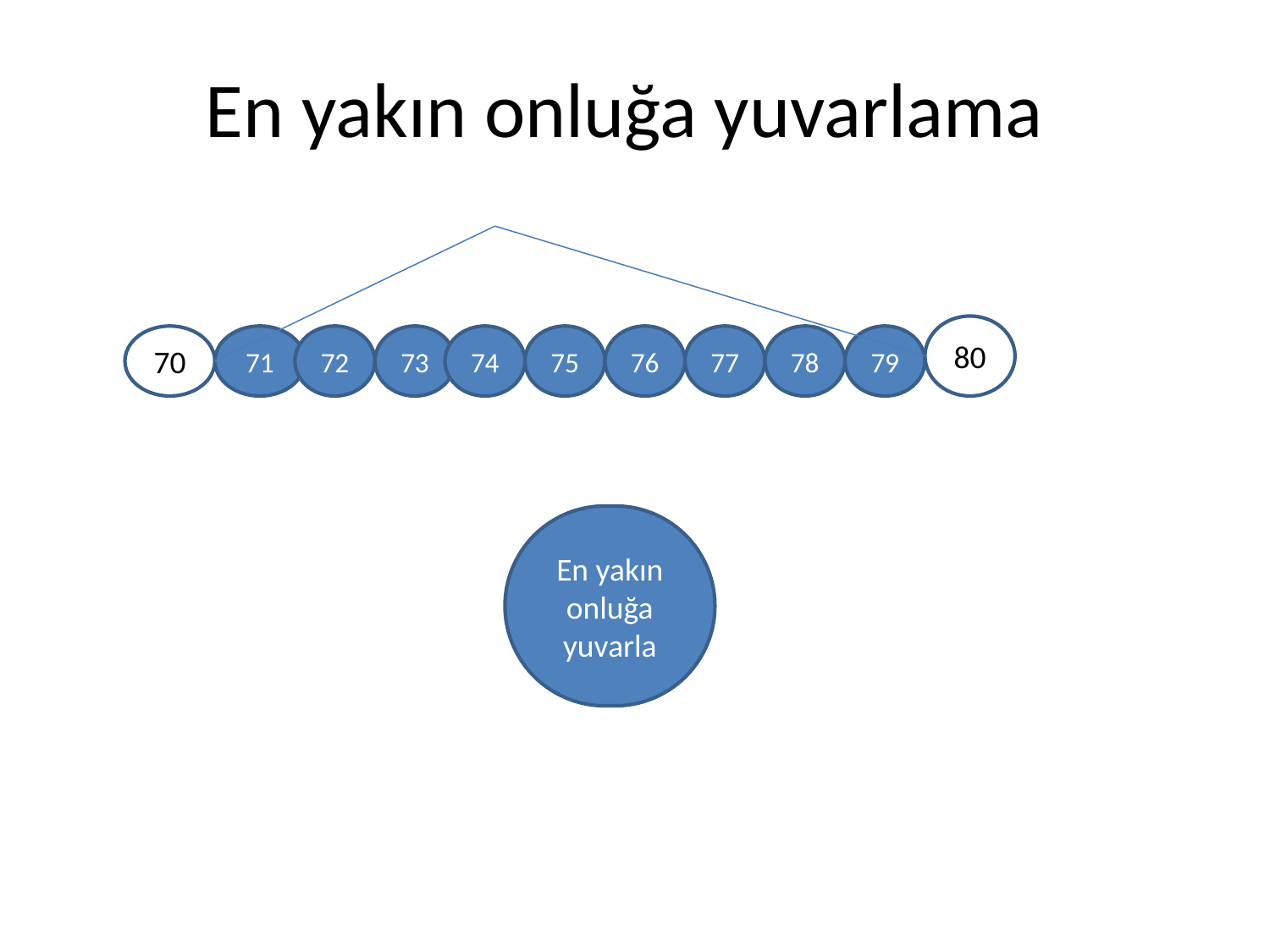

# En yakın onluğa yuvarlama
80
70
71
72
73
74
75
76
77
78
79
En yakın onluğa yuvarla